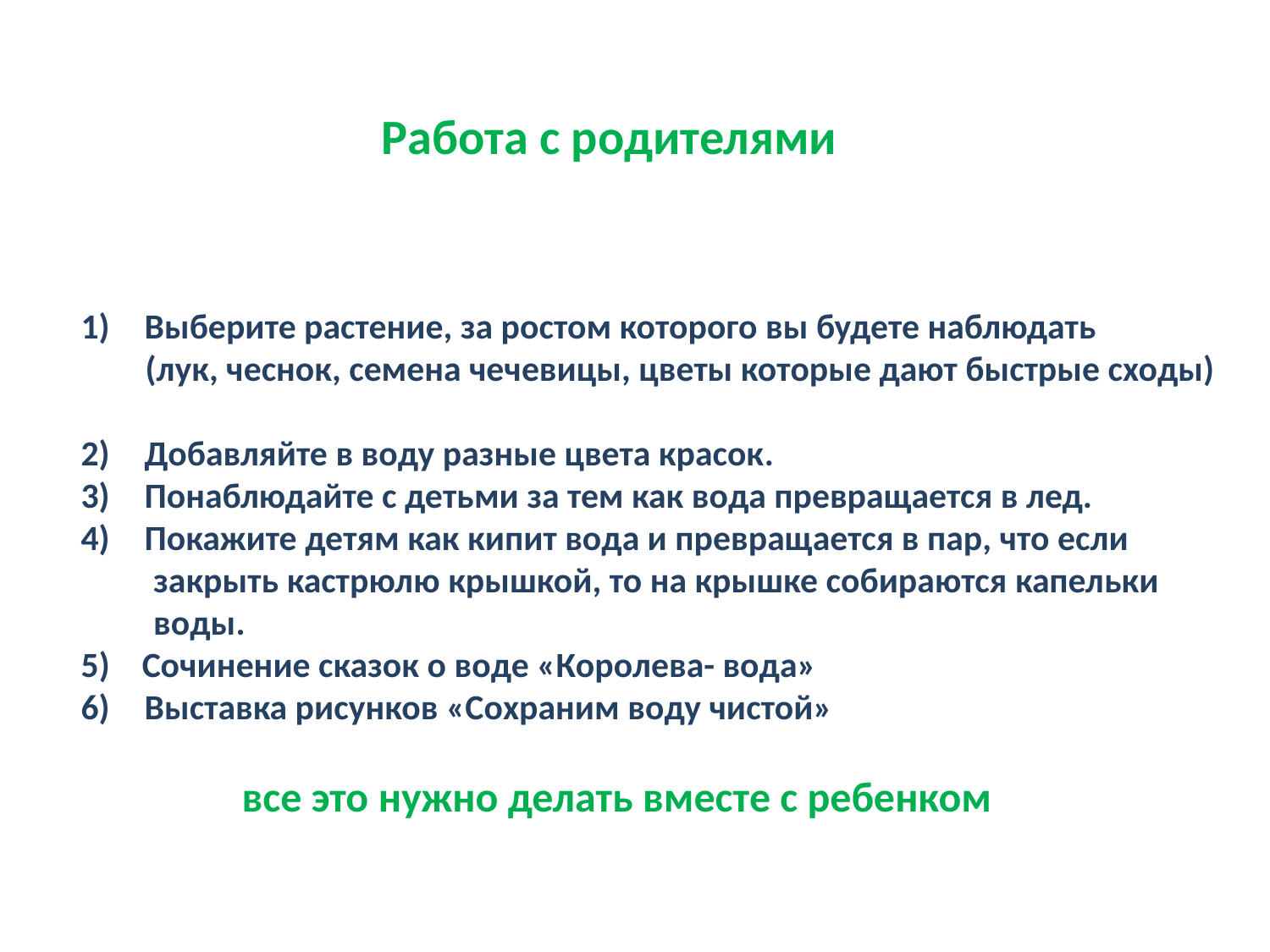

Работа с родителями
Выберите растение, за ростом которого вы будете наблюдать
        (лук, чеснок, семена чечевицы, цветы которые дают быстрые сходы)

Добавляйте в воду разные цвета красок.
Понаблюдайте с детьми за тем как вода превращается в лед.
Покажите детям как кипит вода и превращается в пар, что если
         закрыть кастрюлю крышкой, то на крышке собираются капельки
         воды.
5)    Сочинение сказок о воде «Королева- вода»
Выставка рисунков «Сохраним воду чистой»

                    все это нужно делать вместе с ребенком